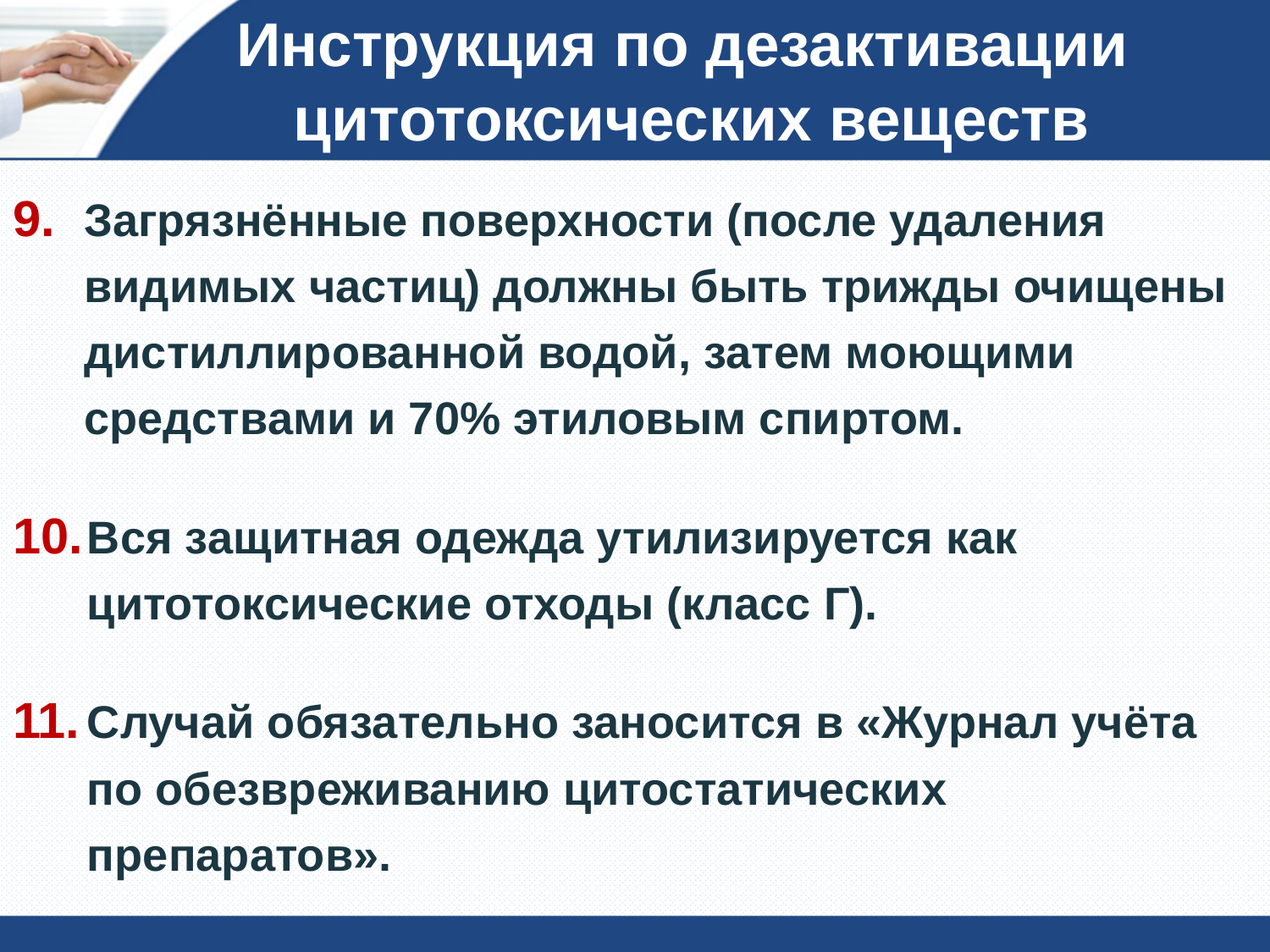

# Инструкция по дезактивации  цитотоксических веществ
Загрязнённые поверхности (после удаления видимых частиц) должны быть трижды очищены дистиллированной водой, затем моющими средствами и 70% этиловым спиртом.
Вся защитная одежда утилизируется как цитотоксические отходы (класс Г).
Случай обязательно заносится в «Журнал учёта по обезвреживанию цитостатических препаратов».